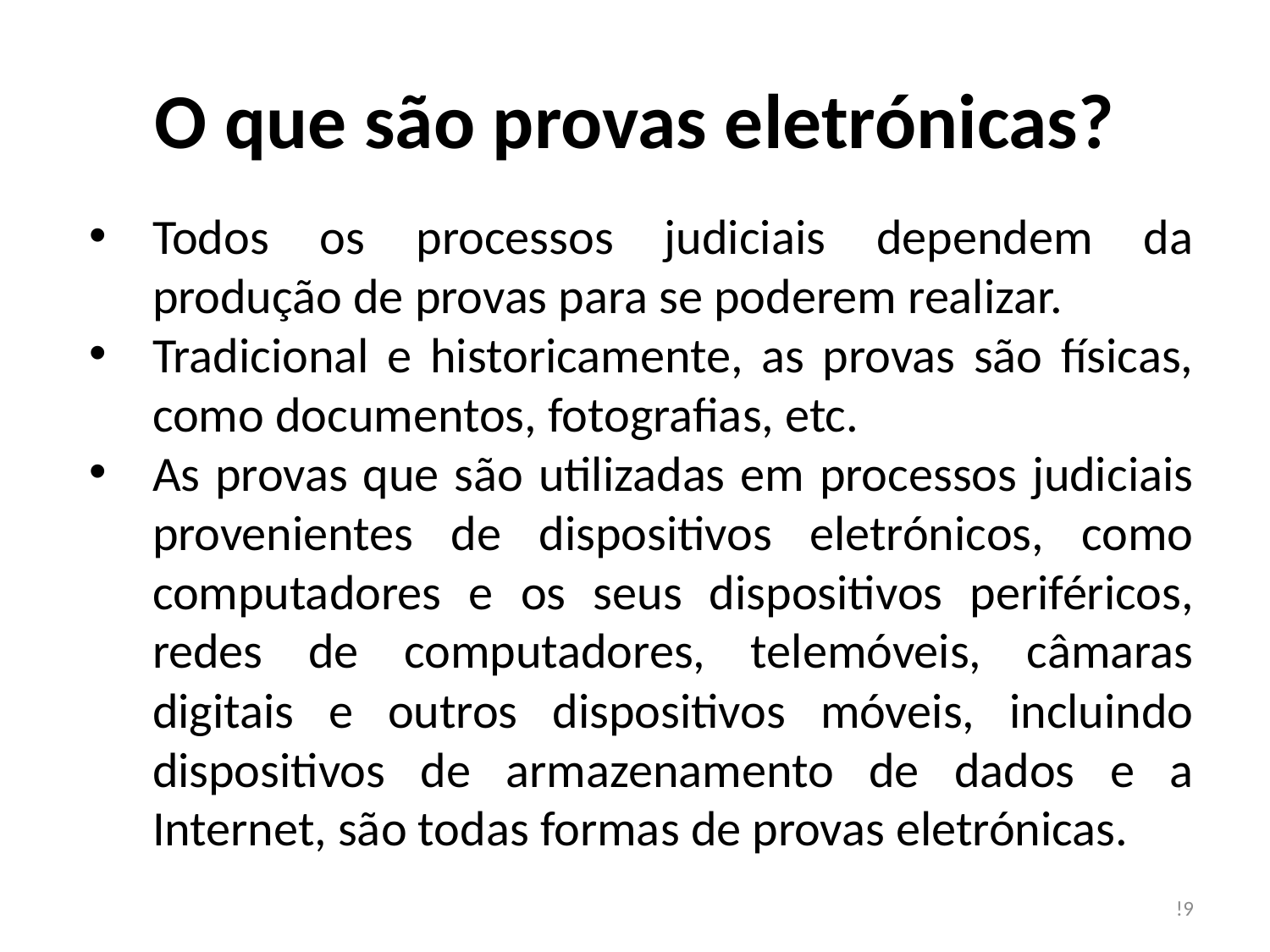

# O que são provas eletrónicas?
Todos os processos judiciais dependem da produção de provas para se poderem realizar.
Tradicional e historicamente, as provas são físicas, como documentos, fotografias, etc.
As provas que são utilizadas em processos judiciais provenientes de dispositivos eletrónicos, como computadores e os seus dispositivos periféricos, redes de computadores, telemóveis, câmaras digitais e outros dispositivos móveis, incluindo dispositivos de armazenamento de dados e a Internet, são todas formas de provas eletrónicas.
!9